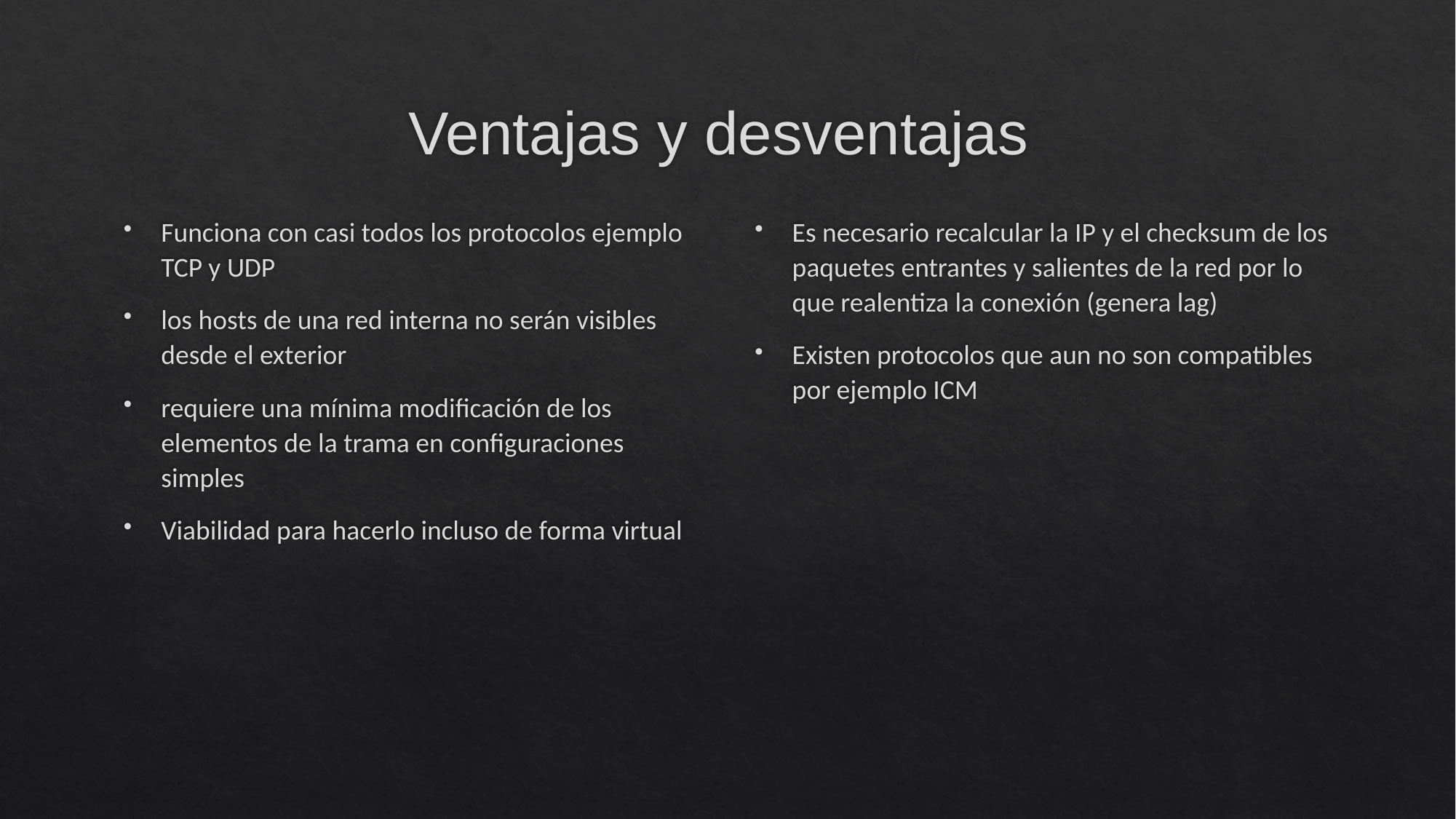

# Ventajas y desventajas
Funciona con casi todos los protocolos ejemplo TCP y UDP
los hosts de una red interna no serán visibles desde el exterior
requiere una mínima modificación de los elementos de la trama en configuraciones simples
Viabilidad para hacerlo incluso de forma virtual

Es necesario recalcular la IP y el checksum de los paquetes entrantes y salientes de la red por lo que realentiza la conexión (genera lag)
Existen protocolos que aun no son compatibles por ejemplo ICM